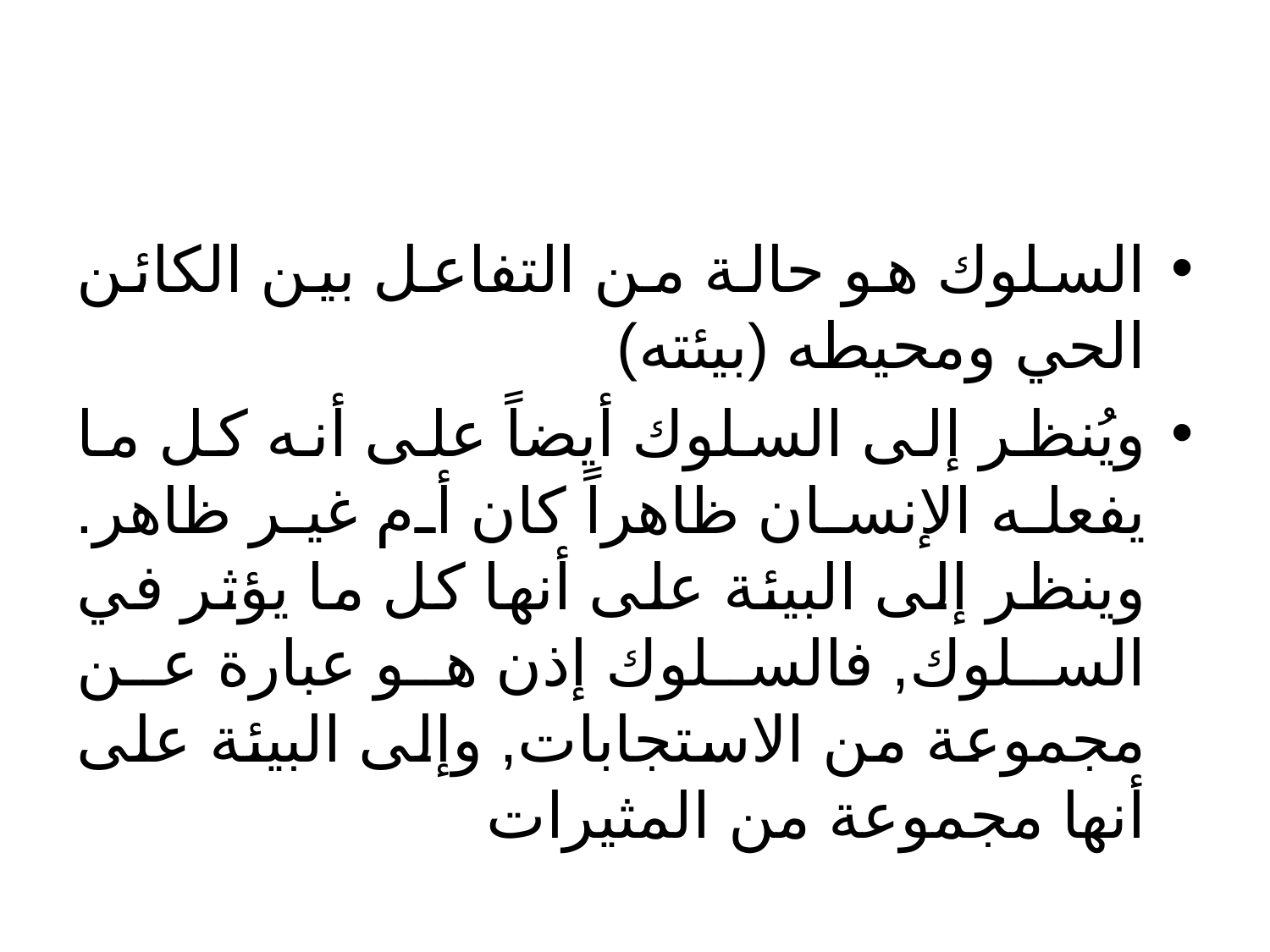

السلوك هو حالة من التفاعل بين الكائن الحي ومحيطه (بيئته)
ويُنظر إلى السلوك أيضاً على أنه كل ما يفعله الإنسان ظاهراً كان أم غير ظاهر. وينظر إلى البيئة على أنها كل ما يؤثر في السلوك, فالسلوك إذن هو عبارة عن مجموعة من الاستجابات, وإلى البيئة على أنها مجموعة من المثيرات